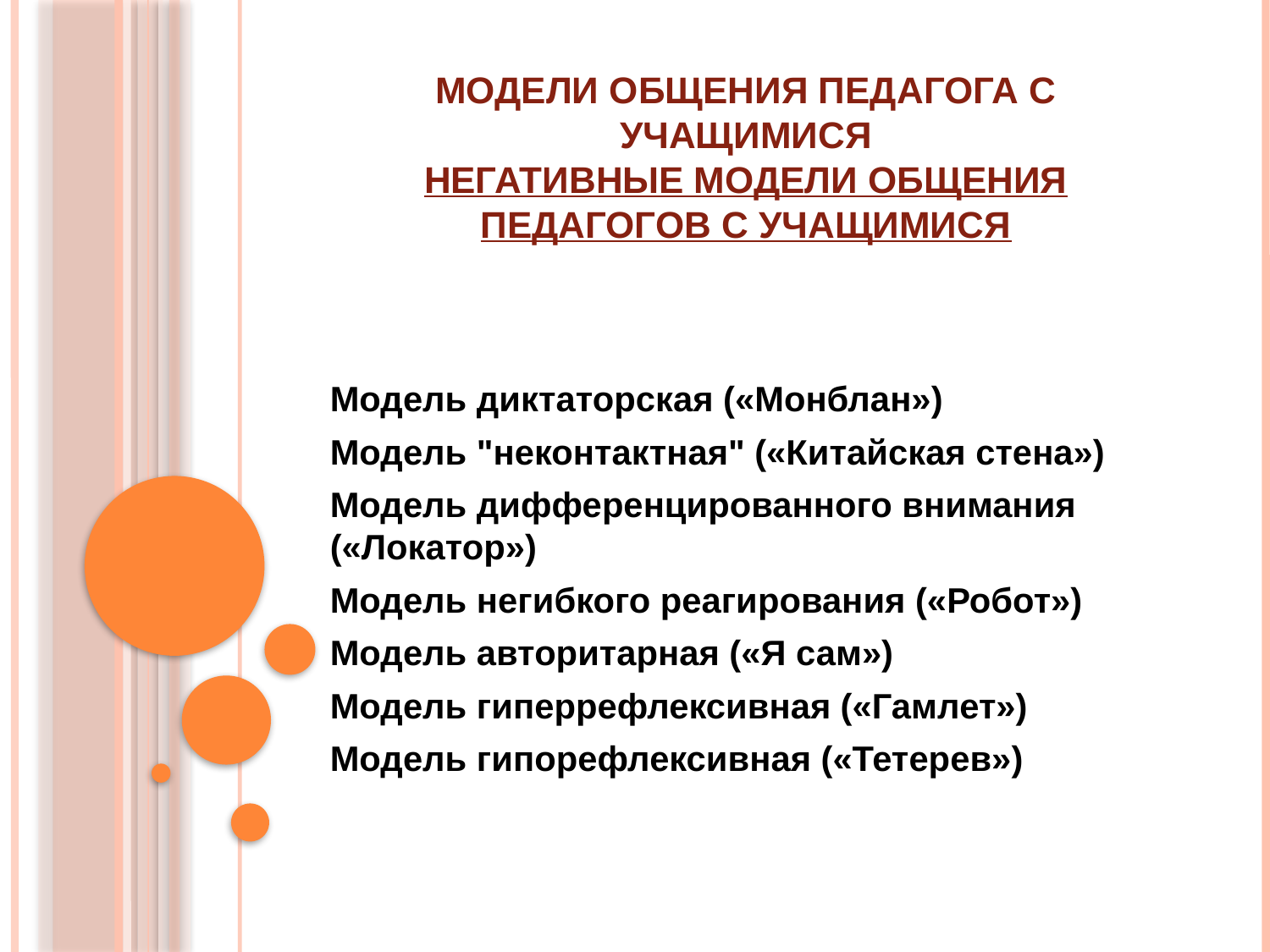

# Модели общения педагога с учащимися Негативные модели общения педагогов с учащимися

Модель диктаторская («Монблан»)
Модель "неконтактная" («Китайская стена»)
Модель дифференцированного внимания («Локатор»)
Модель негибкого реагирования («Робот»)
Модель авторитарная («Я сам»)
Модель гиперрефлексивная («Гамлет»)
Модель гипорефлексивная («Тетерев»)